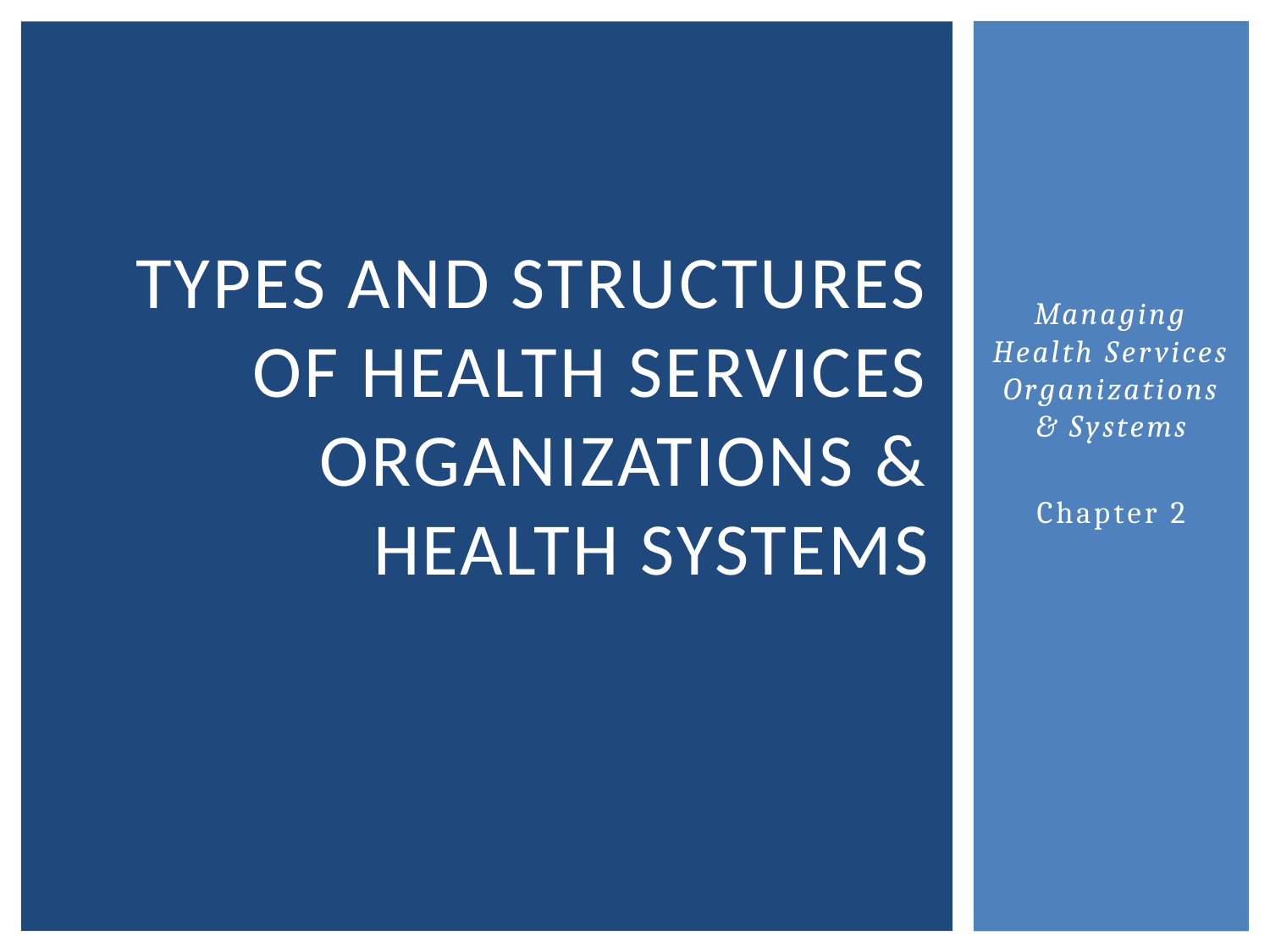

# Types and Structures of Health Services Organizations & Health Systems
Managing Health Services Organizations & Systems

Chapter 2